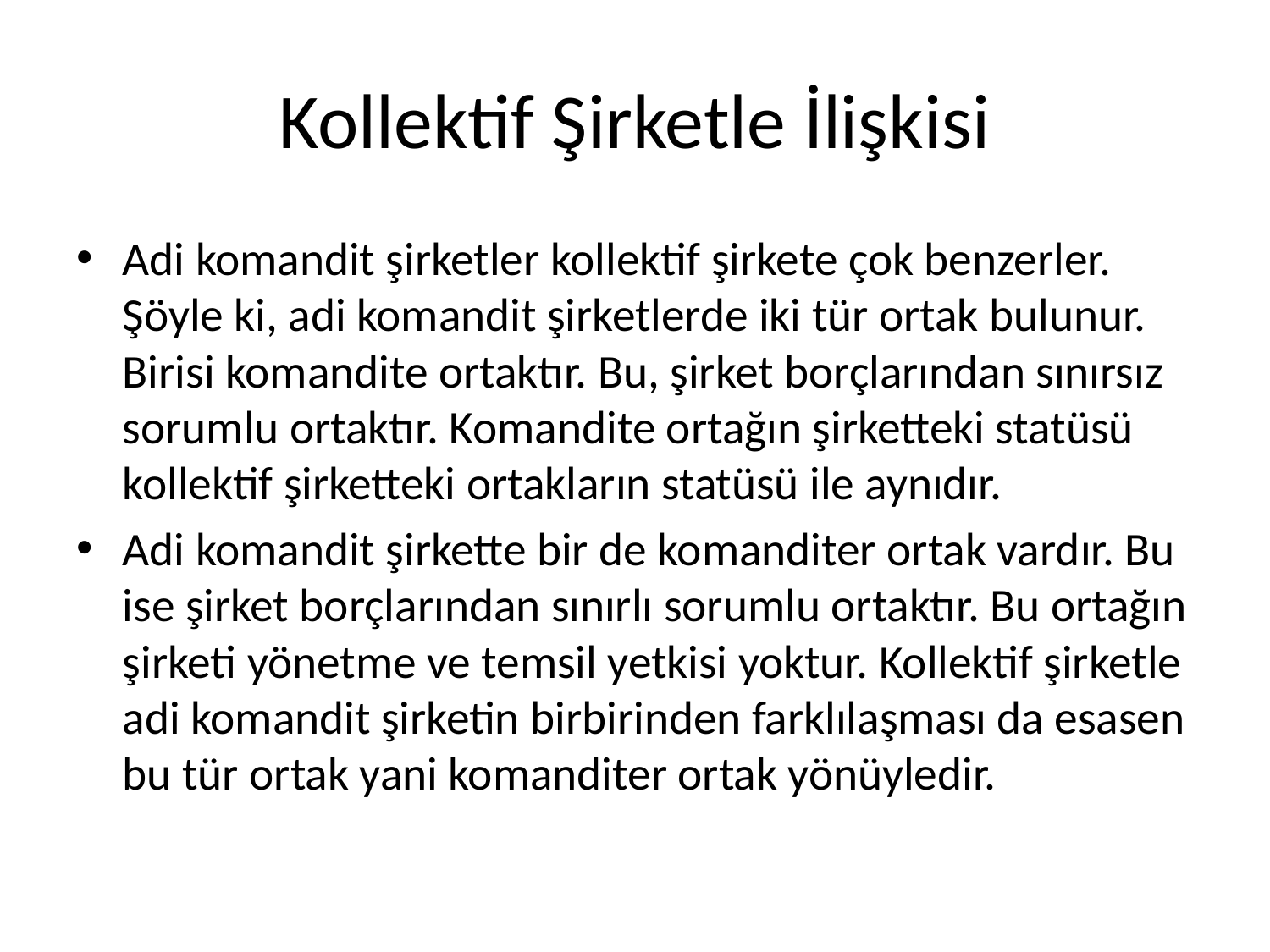

# Kollektif Şirketle İlişkisi
Adi komandit şirketler kollektif şirkete çok benzerler. Şöyle ki, adi komandit şirketlerde iki tür ortak bulunur. Birisi komandite ortaktır. Bu, şirket borçlarından sınırsız sorumlu ortaktır. Komandite ortağın şirketteki statüsü kollektif şirketteki ortakların statüsü ile aynıdır.
Adi komandit şirkette bir de komanditer ortak vardır. Bu ise şirket borçlarından sınırlı sorumlu ortaktır. Bu ortağın şirketi yönetme ve temsil yetkisi yoktur. Kollektif şirketle adi komandit şirketin birbirinden farklılaşması da esasen bu tür ortak yani komanditer ortak yönüyledir.